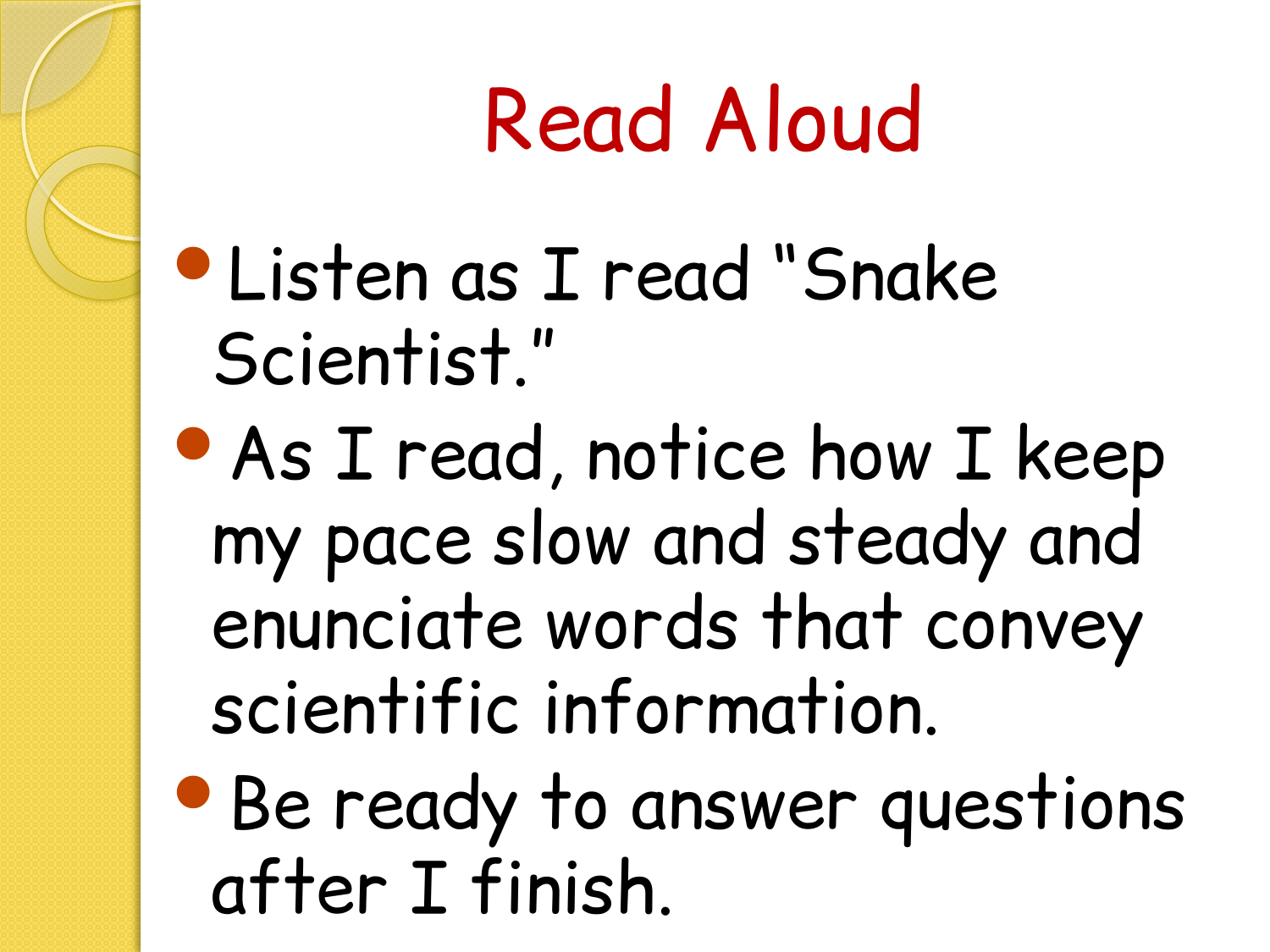

# Read Aloud
Listen as I read “Snake Scientist.”
As I read, notice how I keep my pace slow and steady and enunciate words that convey scientific information.
Be ready to answer questions after I finish.